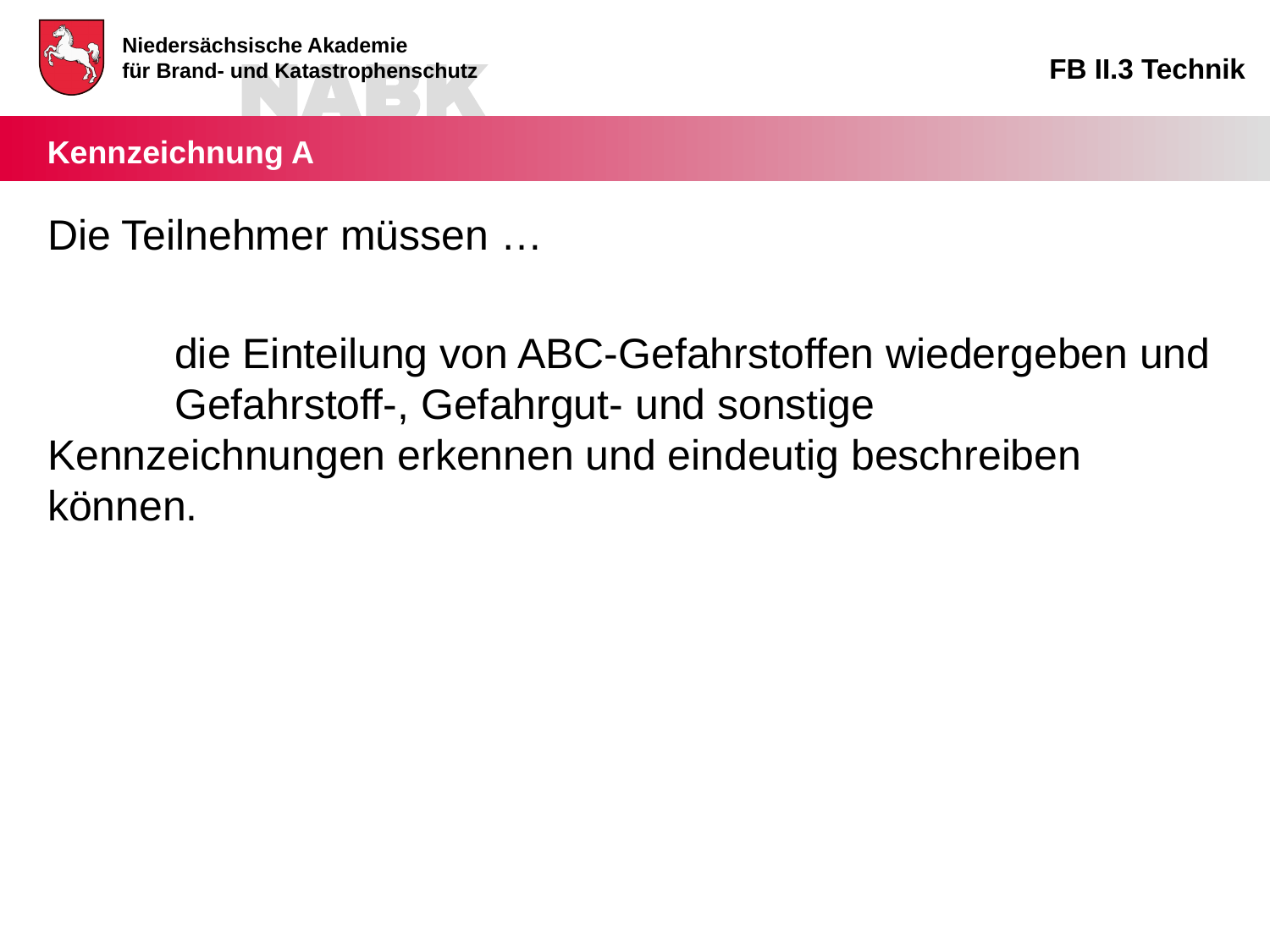

#
Die Teilnehmer müssen …

	die Einteilung von ABC-Gefahrstoffen wiedergeben und 	Gefahrstoff-, Gefahrgut- und sonstige 	Kennzeichnungen erkennen und eindeutig beschreiben 	können.